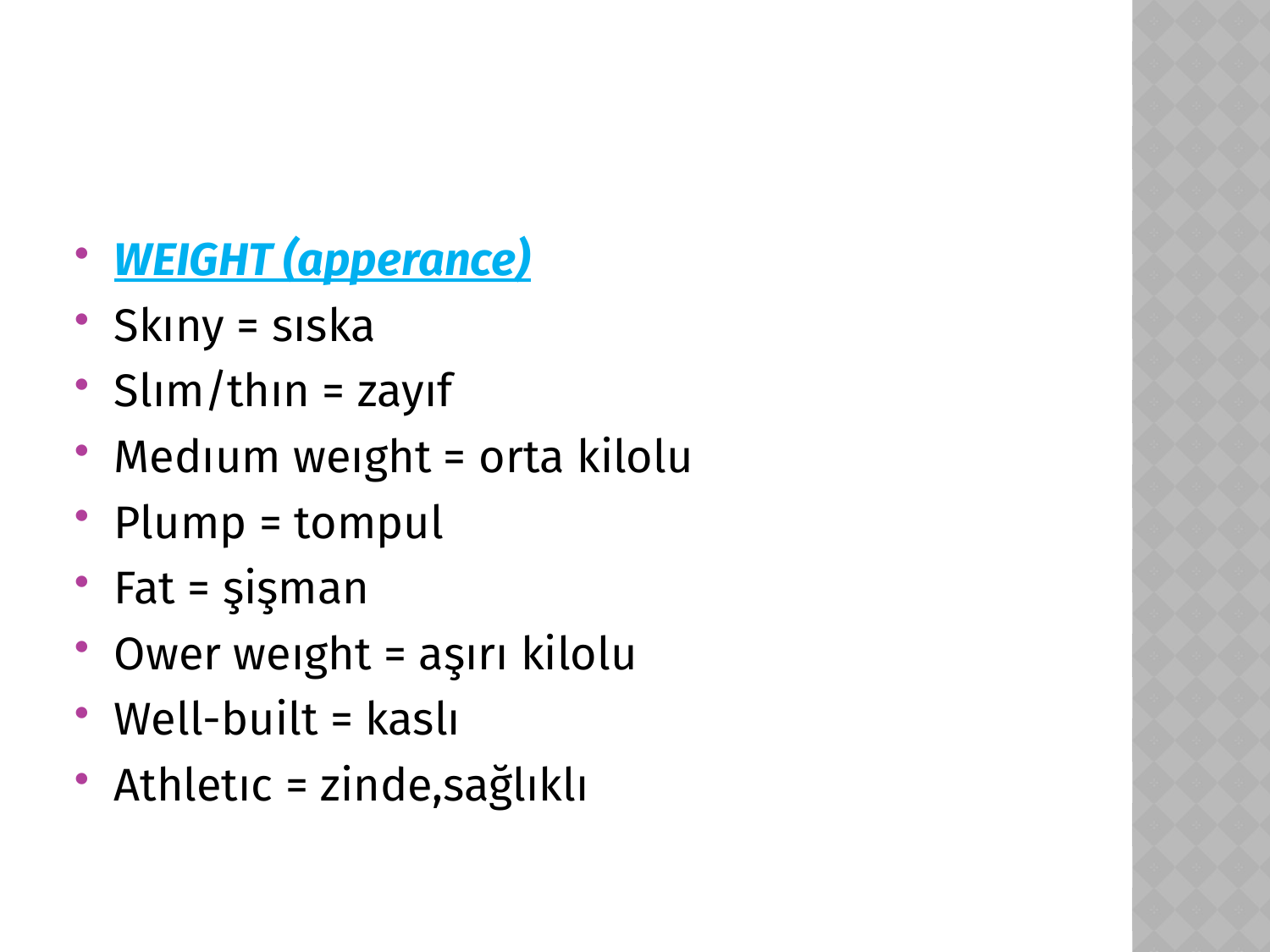

#
WEIGHT (apperance)
Skıny = sıska
Slım/thın = zayıf
Medıum weıght = orta kilolu
Plump = tompul
Fat = şişman
Ower weıght = aşırı kilolu
Well-built = kaslı
Athletıc = zinde,sağlıklı